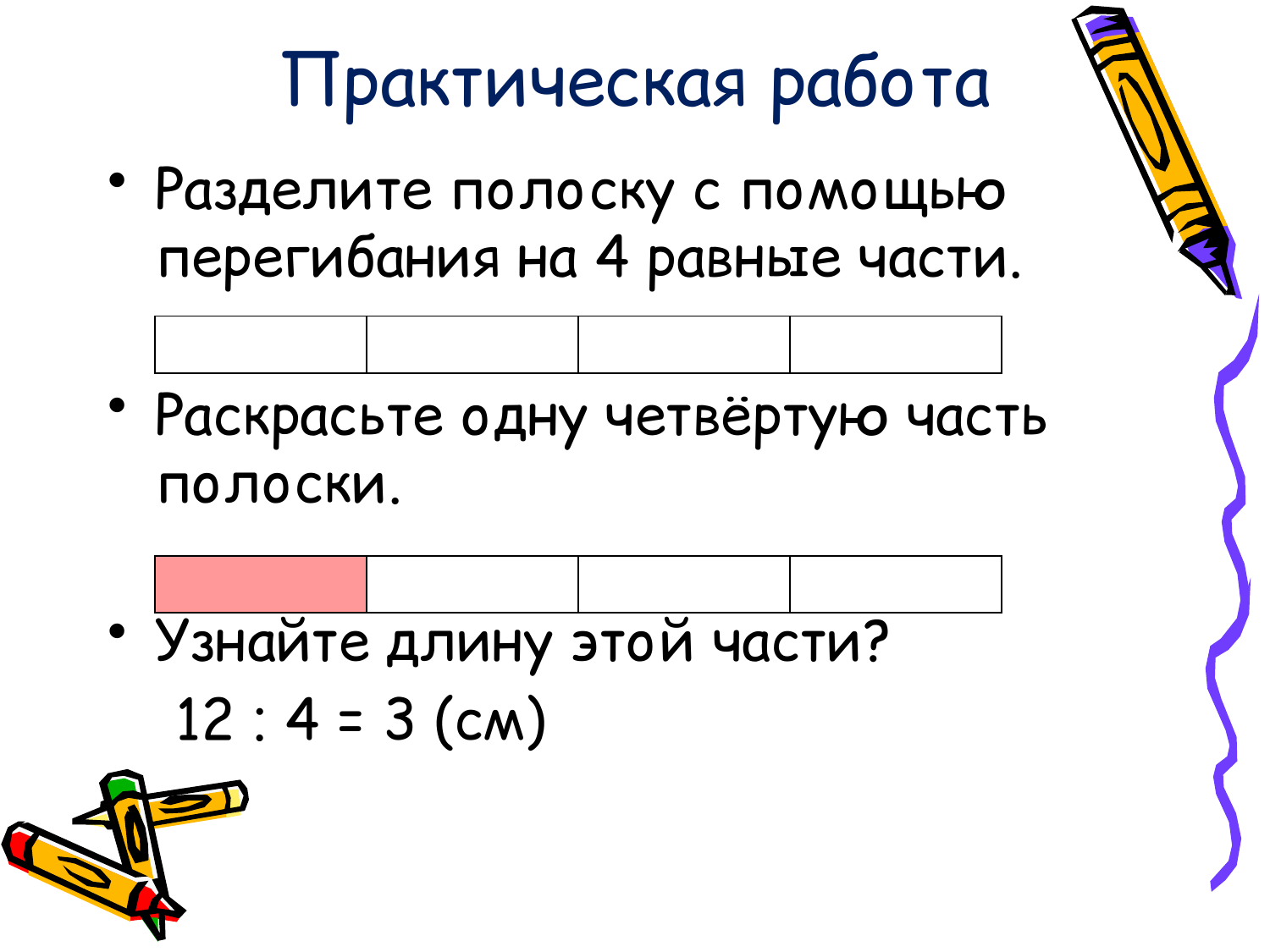

# Практическая работа
Разделите полоску с помощью перегибания на 4 равные части.

Раскрасьте одну четвёртую часть полоски.

Узнайте длину этой части?
    12 : 4 = 3 (см)

|  |  |  |  |
| --- | --- | --- | --- |
|  |  |  |  |
| --- | --- | --- | --- |